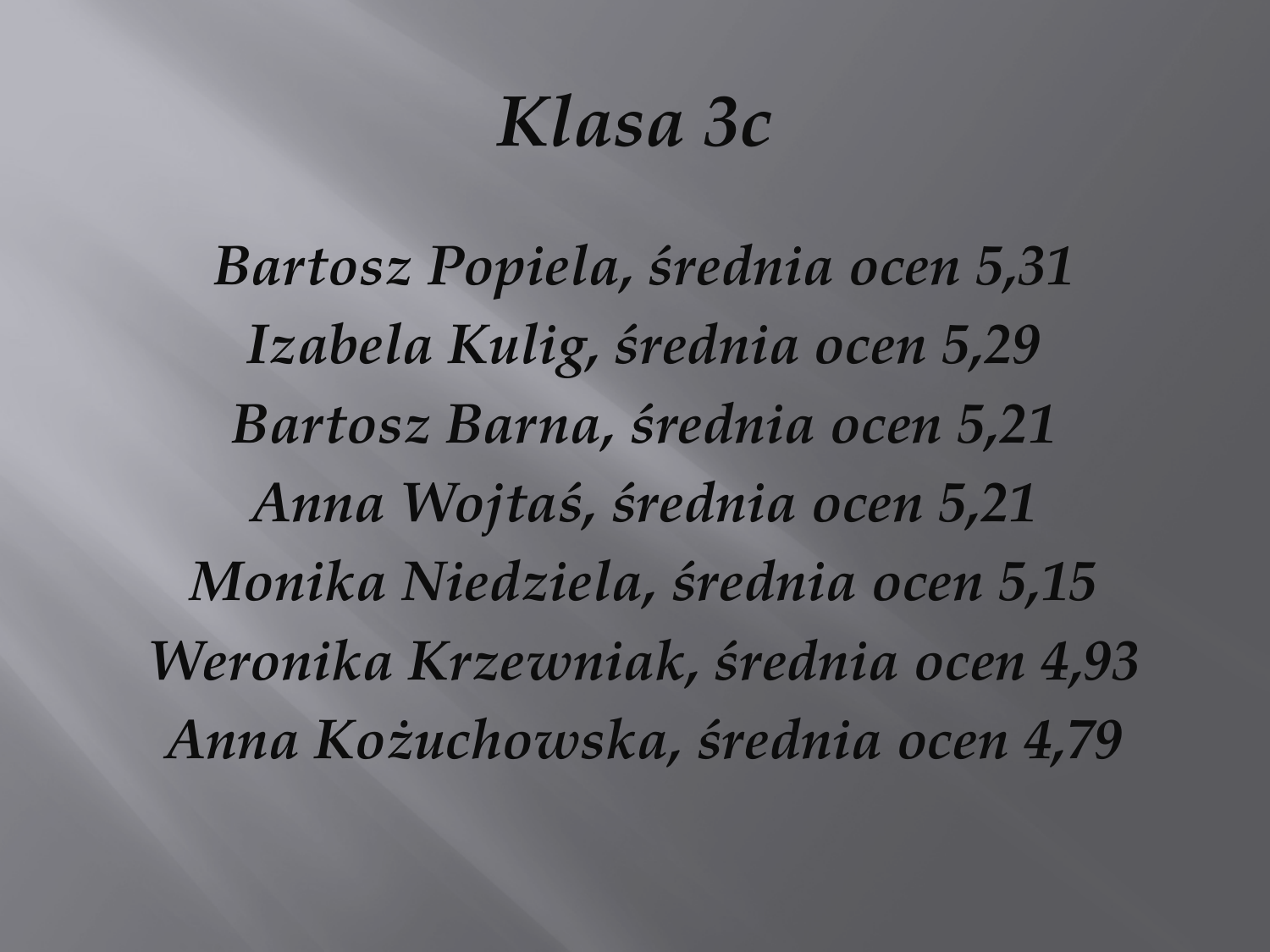

# Klasa 3c
Bartosz Popiela, średnia ocen 5,31
Izabela Kulig, średnia ocen 5,29
Bartosz Barna, średnia ocen 5,21
Anna Wojtaś, średnia ocen 5,21
Monika Niedziela, średnia ocen 5,15
Weronika Krzewniak, średnia ocen 4,93
Anna Kożuchowska, średnia ocen 4,79